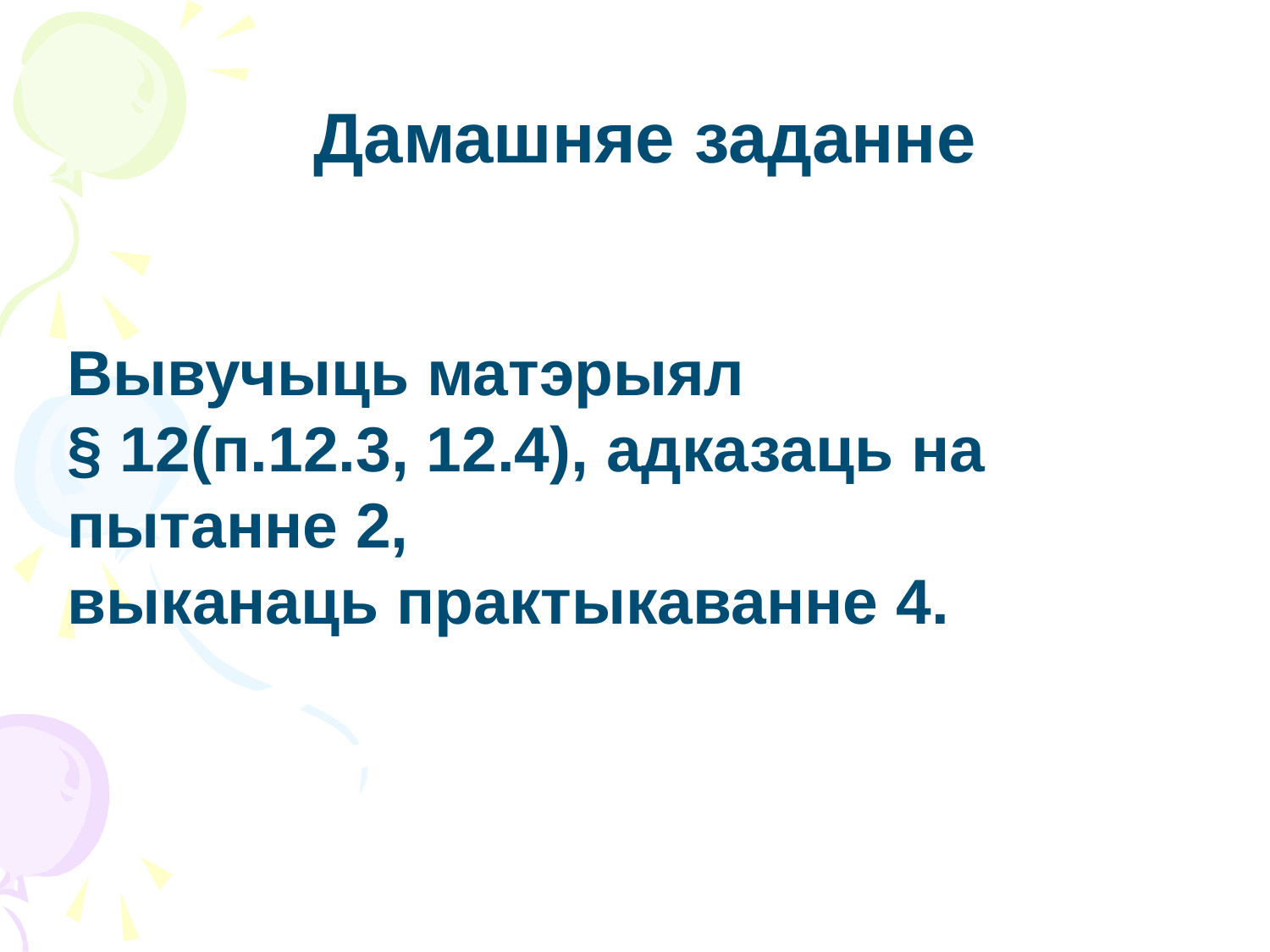

Дамашняе заданне
Вывучыць матэрыял
§ 12(п.12.3, 12.4), адказаць на пытанне 2,
выканаць практыкаванне 4.